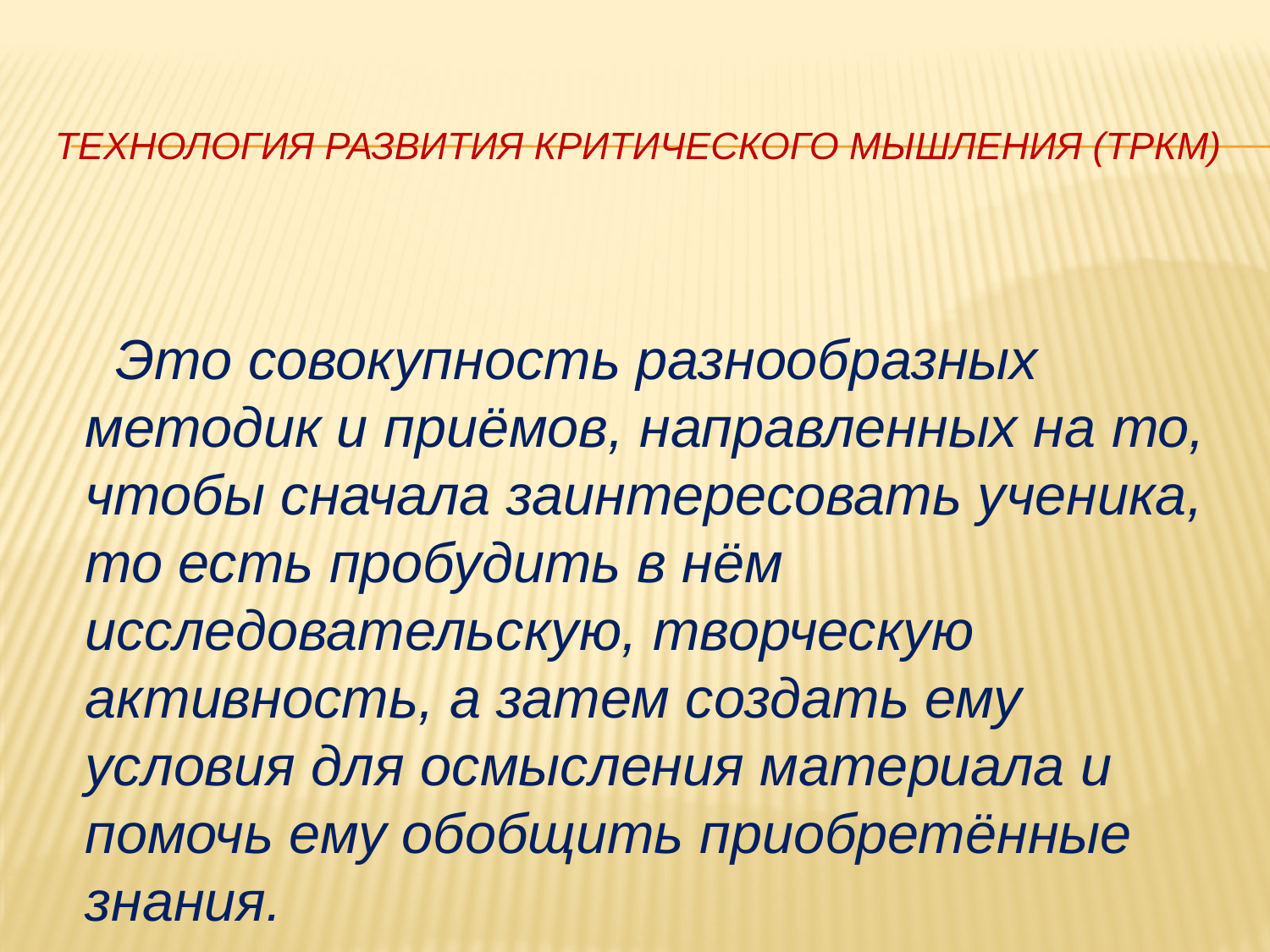

# Технология развития критического мышления (ТРКМ)

     Это совокупность разнообразных методик и приёмов, направленных на то, чтобы сначала заинтересовать ученика, то есть пробудить в нём исследовательскую, творческую активность, а затем создать ему условия для осмысления материала и помочь ему обобщить приобретённые знания.